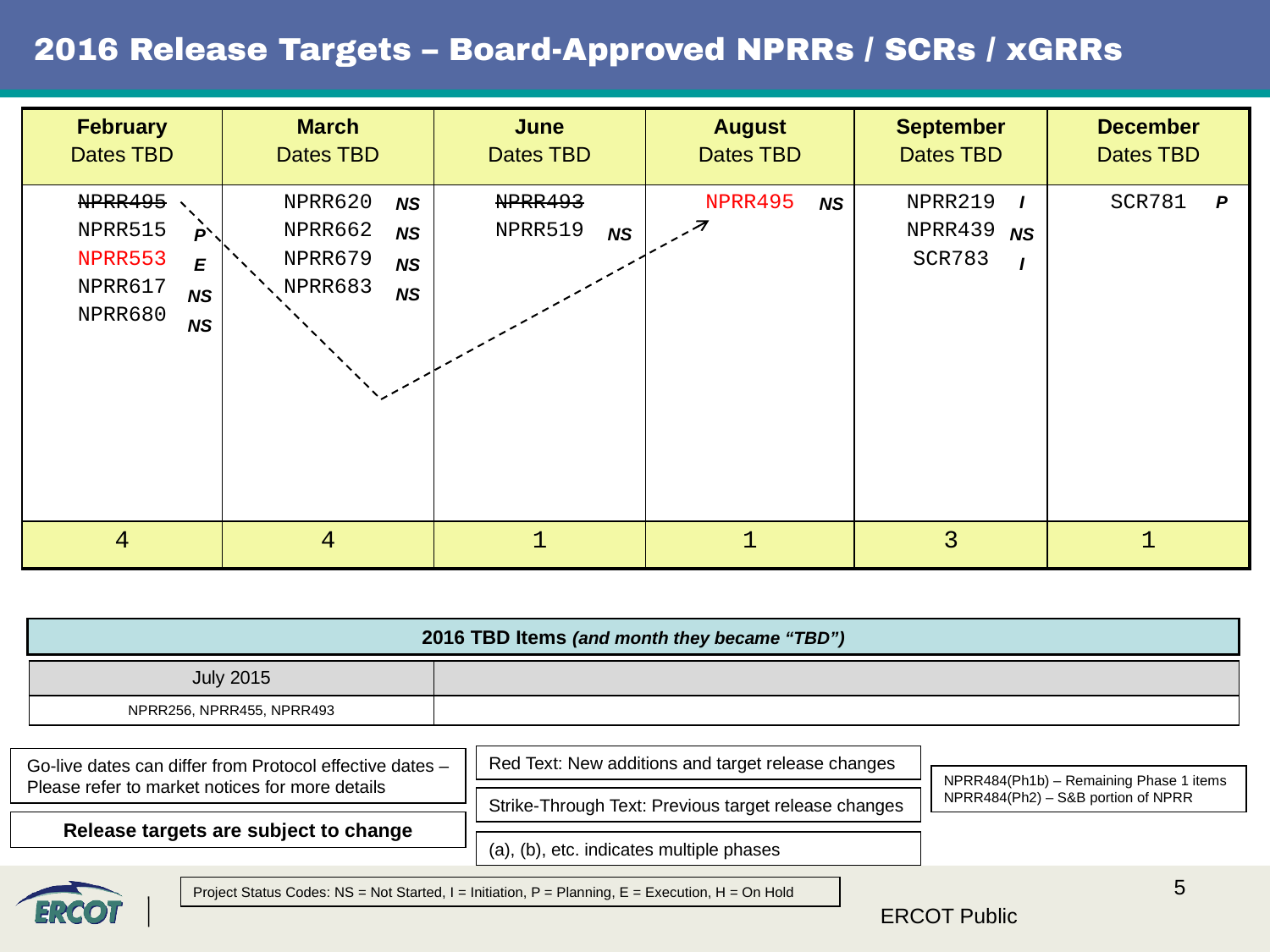

# 2016 Release Targets – Board-Approved NPRRs / SCRs / xGRRs
| February Dates TBD | March Dates TBD | June Dates TBD | August Dates TBD | September Dates TBD | December Dates TBD |
| --- | --- | --- | --- | --- | --- |
| NPRR495 NPRR515 NPRR553 NPRR617 NPRR680 | NPRR620 NPRR662 NPRR679 NPRR683 | NPRR493 NPRR519 | NPRR495 | NPRR219 NPRR439 SCR783 | SCR781 |
| 4 | 4 | 1 | 1 | 3 | 1 |

I

NS

I

P

NS

P

E

NS

NS
NS

NS

NS

NS
NS

2016 TBD Items (and month they became “TBD”)
| July 2015 |  |
| --- | --- |
| NPRR256, NPRR455, NPRR493 |  |
Red Text: New additions and target release changes
Go-live dates can differ from Protocol effective dates – Please refer to market notices for more details
NPRR484(Ph1b) – Remaining Phase 1 items
NPRR484(Ph2) – S&B portion of NPRR
Strike-Through Text: Previous target release changes
Release targets are subject to change
(a), (b), etc. indicates multiple phases
Project Status Codes: NS = Not Started, I = Initiation, P = Planning, E = Execution, H = On Hold
ERCOT Public